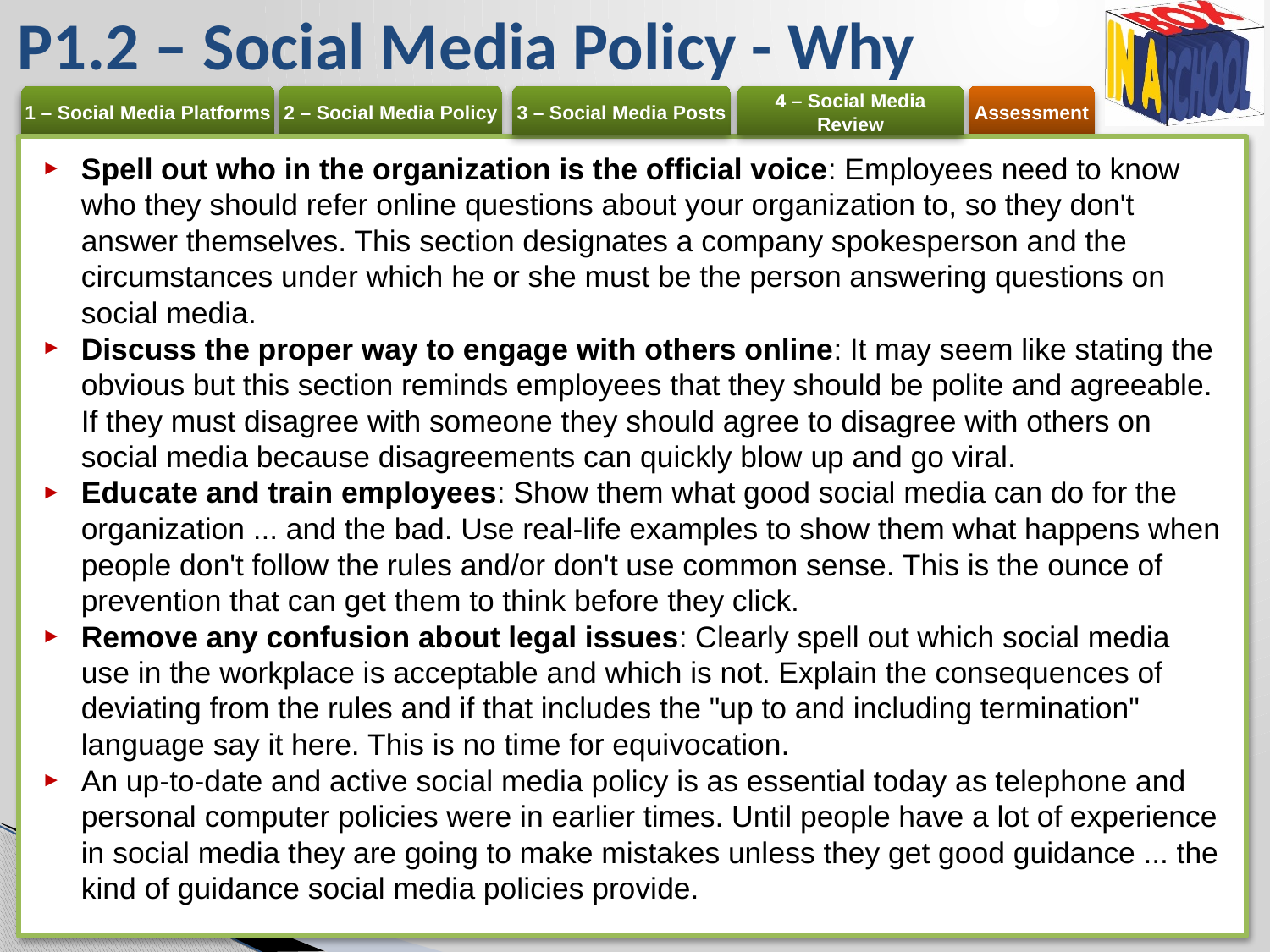

# P1.2 – Social Media Policy - Why
Spell out who in the organization is the official voice: Employees need to know who they should refer online questions about your organization to, so they don't answer themselves. This section designates a company spokesperson and the circumstances under which he or she must be the person answering questions on social media.
Discuss the proper way to engage with others online: It may seem like stating the obvious but this section reminds employees that they should be polite and agreeable. If they must disagree with someone they should agree to disagree with others on social media because disagreements can quickly blow up and go viral.
Educate and train employees: Show them what good social media can do for the organization ... and the bad. Use real-life examples to show them what happens when people don't follow the rules and/or don't use common sense. This is the ounce of prevention that can get them to think before they click.
Remove any confusion about legal issues: Clearly spell out which social media use in the workplace is acceptable and which is not. Explain the consequences of deviating from the rules and if that includes the "up to and including termination" language say it here. This is no time for equivocation.
An up-to-date and active social media policy is as essential today as telephone and personal computer policies were in earlier times. Until people have a lot of experience in social media they are going to make mistakes unless they get good guidance ... the kind of guidance social media policies provide.